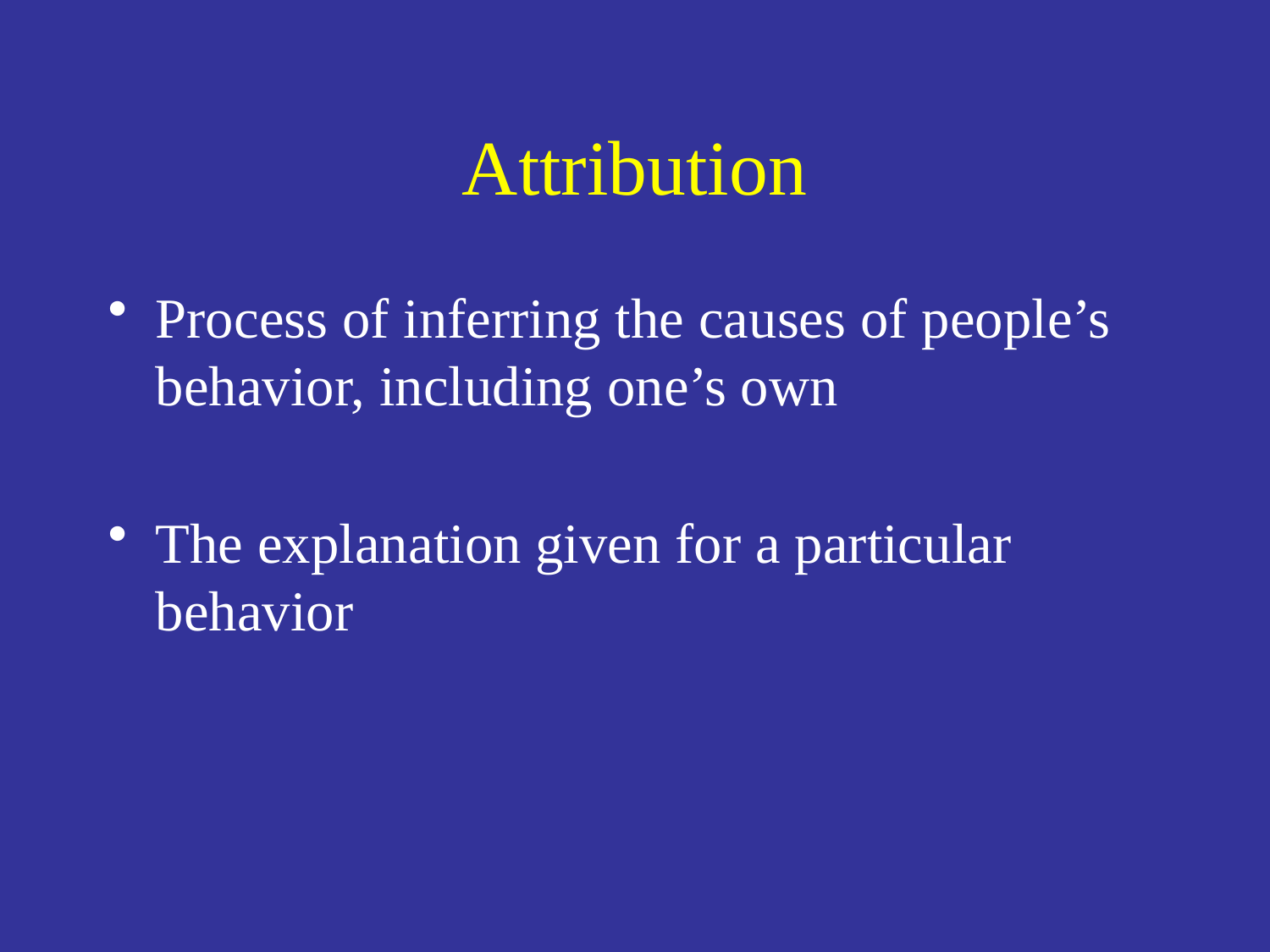

# Attribution
Process of inferring the causes of people’s behavior, including one’s own

The explanation given for a particular behavior